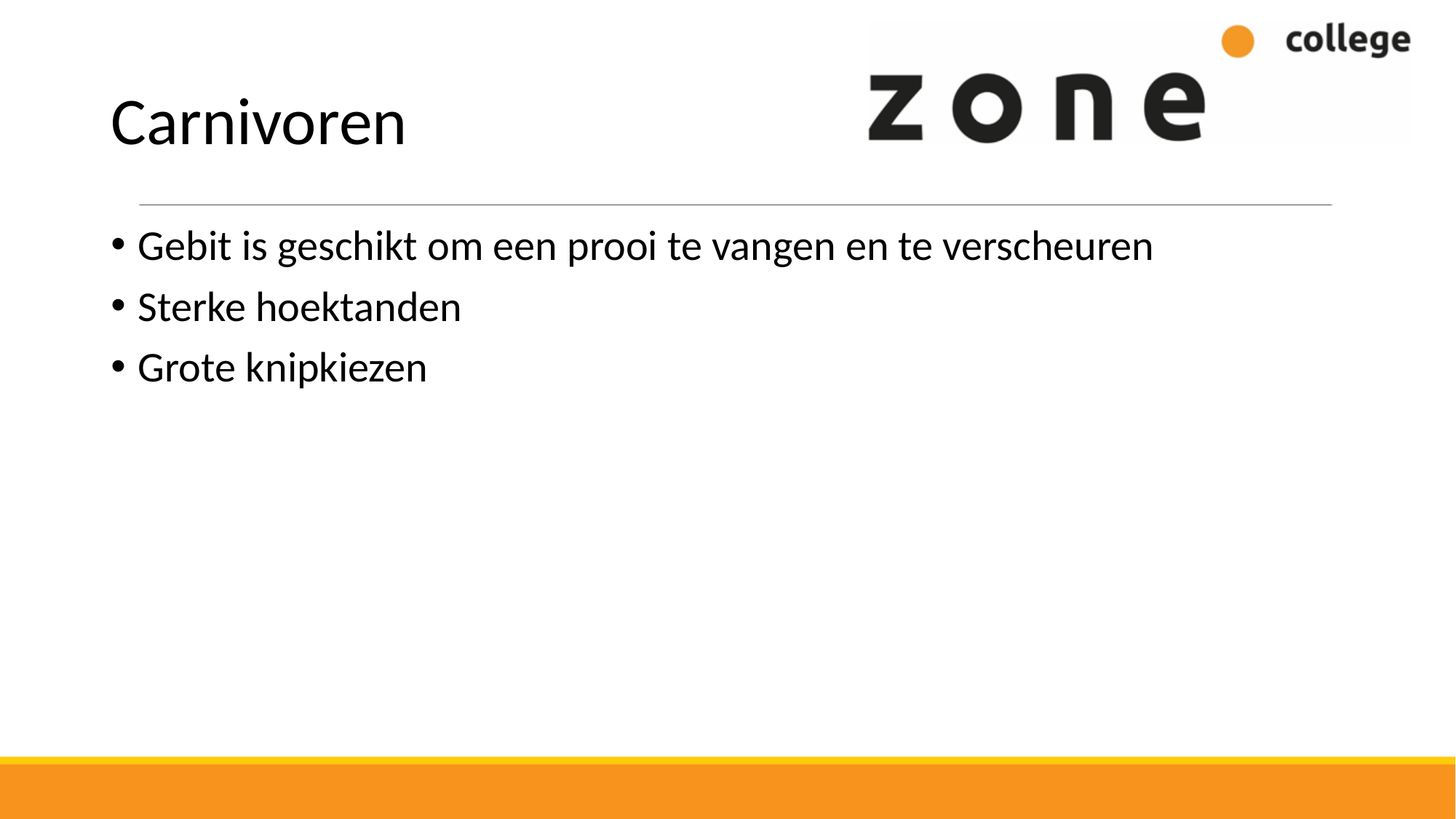

# Carnivoren
Gebit is geschikt om een prooi te vangen en te verscheuren
Sterke hoektanden
Grote knipkiezen